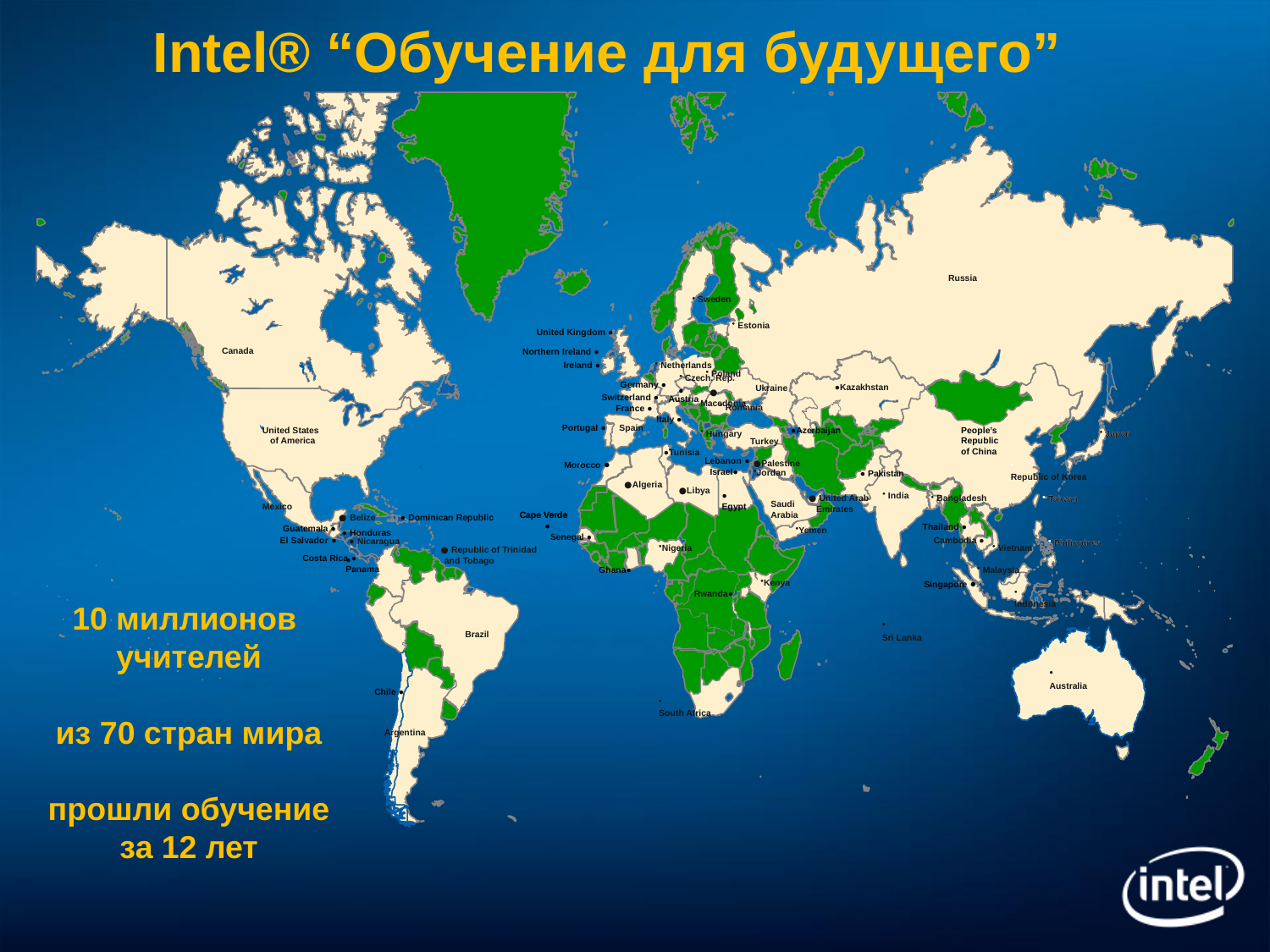

# Intel® “Обучение для будущего”

  Russia

 Sweden

 Estonia

United Kingdom ●

Canada

 Northern Ireland ●

Ireland ●
 Netherlands

 Poland

 Czech. Rep.

Germany ●

●Kazakhstan

  Ukraine

    ●
Austria
   ● Macedonia

Switzerland ●

France ●

 Romania

United States
   of America
Italy ●

 Portugal ●
Spain

●Azerbaijan
   People’s
   Republic
   of China

 Japan
 Japan

 Hungary

Turkey

  ●Tunisia

  Lebanon ●

  Morocco ●

 ●Palestine

Republic of Korea

   Israel●
Jordan

●Algeria
● Pakistan

●Libya

Mexico
●
Egypt
 India

 ● United Arab
    Emirates
 Bangladesh
 Taiwan
 Taiwan

Saudi
Arabia

Cape Verde
          ●
Cape Verde
          ●

  ● Belize
    ● Dominican Republic

Thailand ●

  Guatemala ●

 ● Honduras

Yemen

Senegal ●

El Salvador ●

   ● Nicaragua

Cambodia ●

 Philippines
 Philippines

Nigeria
 Vietnam

  ● Republic of Trinidad
    and Tobago

Costa Rica ●

●
Panama

Ghana●

 Malaysia

Kenya
  Singapore ●

 Rwanda●

Indonesia

Brazil

Sri Lanka

Australia

Chile ●

South Africa

Argentina

10 миллионов
учителей

из 70 стран мира

прошли обучение
за 12 лет